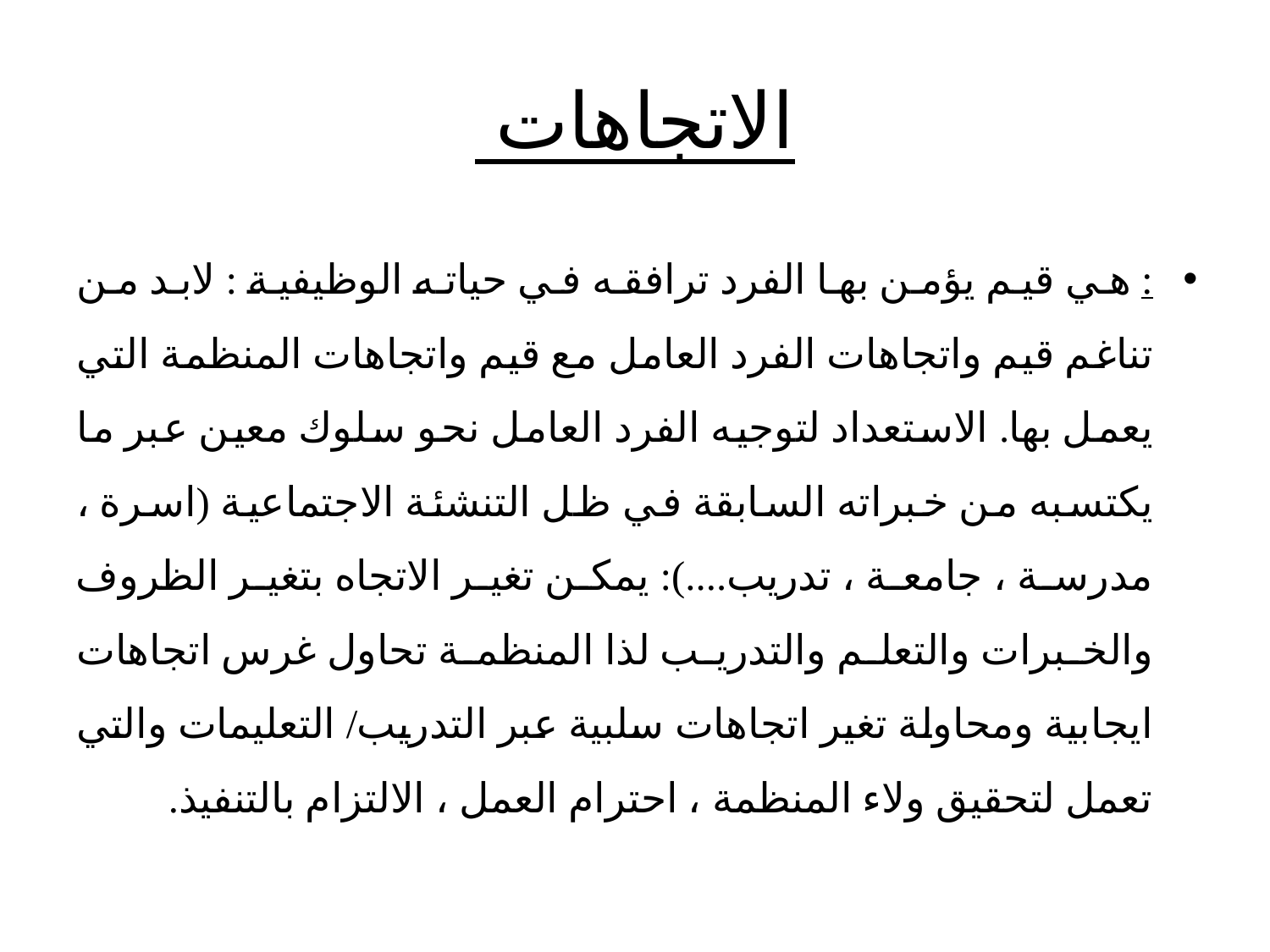

# الاتجاهات
: هي قيم يؤمن بها الفرد ترافقه في حياته الوظيفية : لابد من تناغم قيم واتجاهات الفرد العامل مع قيم واتجاهات المنظمة التي يعمل بها. الاستعداد لتوجيه الفرد العامل نحو سلوك معين عبر ما يكتسبه من خبراته السابقة في ظل التنشئة الاجتماعية (اسرة ، مدرسة ، جامعة ، تدريب....): يمكن تغير الاتجاه بتغير الظروف والخبرات والتعلم والتدريب لذا المنظمة تحاول غرس اتجاهات ايجابية ومحاولة تغير اتجاهات سلبية عبر التدريب/ التعليمات والتي تعمل لتحقيق ولاء المنظمة ، احترام العمل ، الالتزام بالتنفيذ.